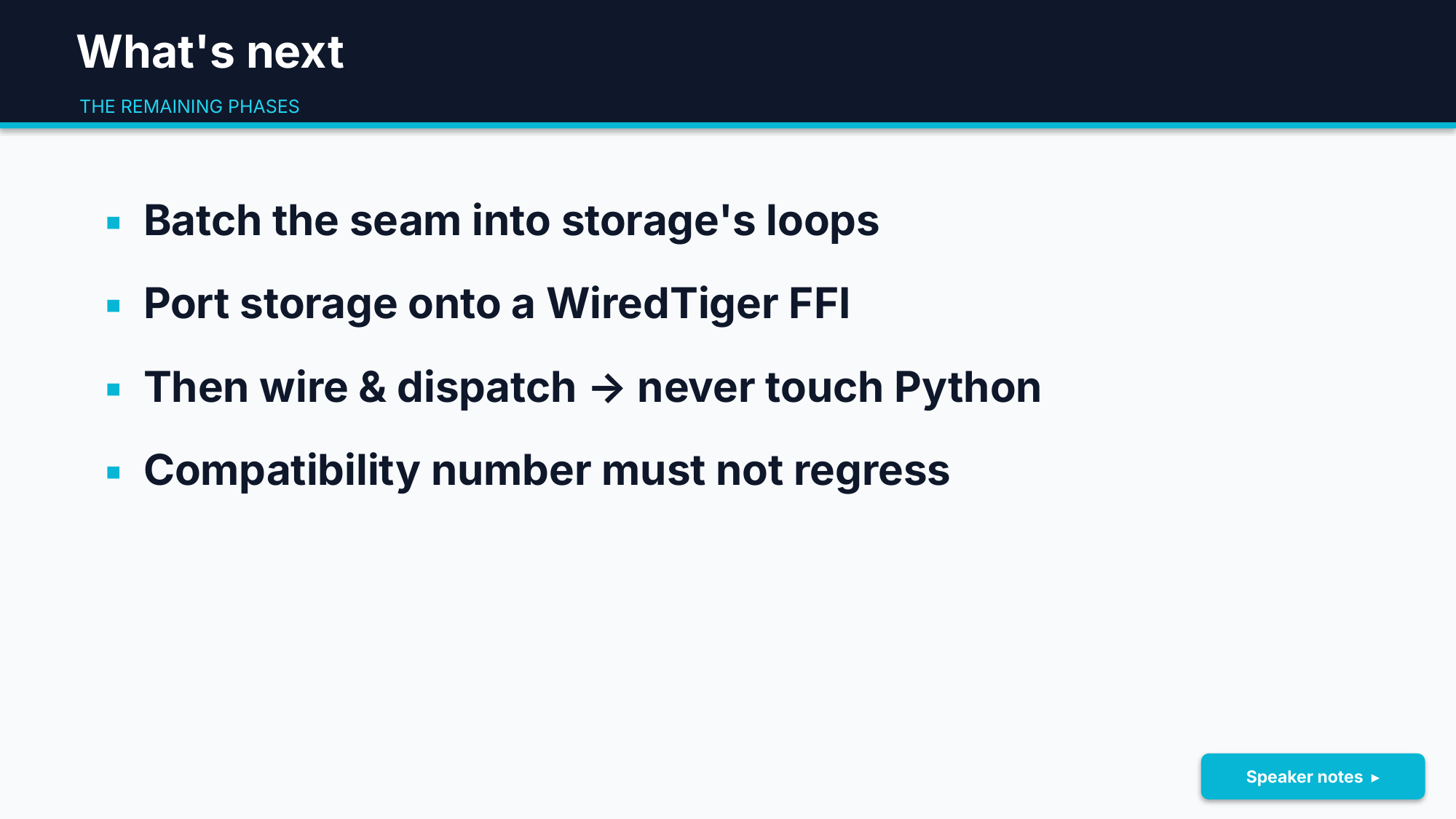

What's next
THE REMAINING PHASES

▪  Batch the seam into storage's loops
▪  Port storage onto a WiredTiger FFI
▪  Then wire & dispatch → never touch Python
▪  Compatibility number must not regress
Speaker notes  ▸